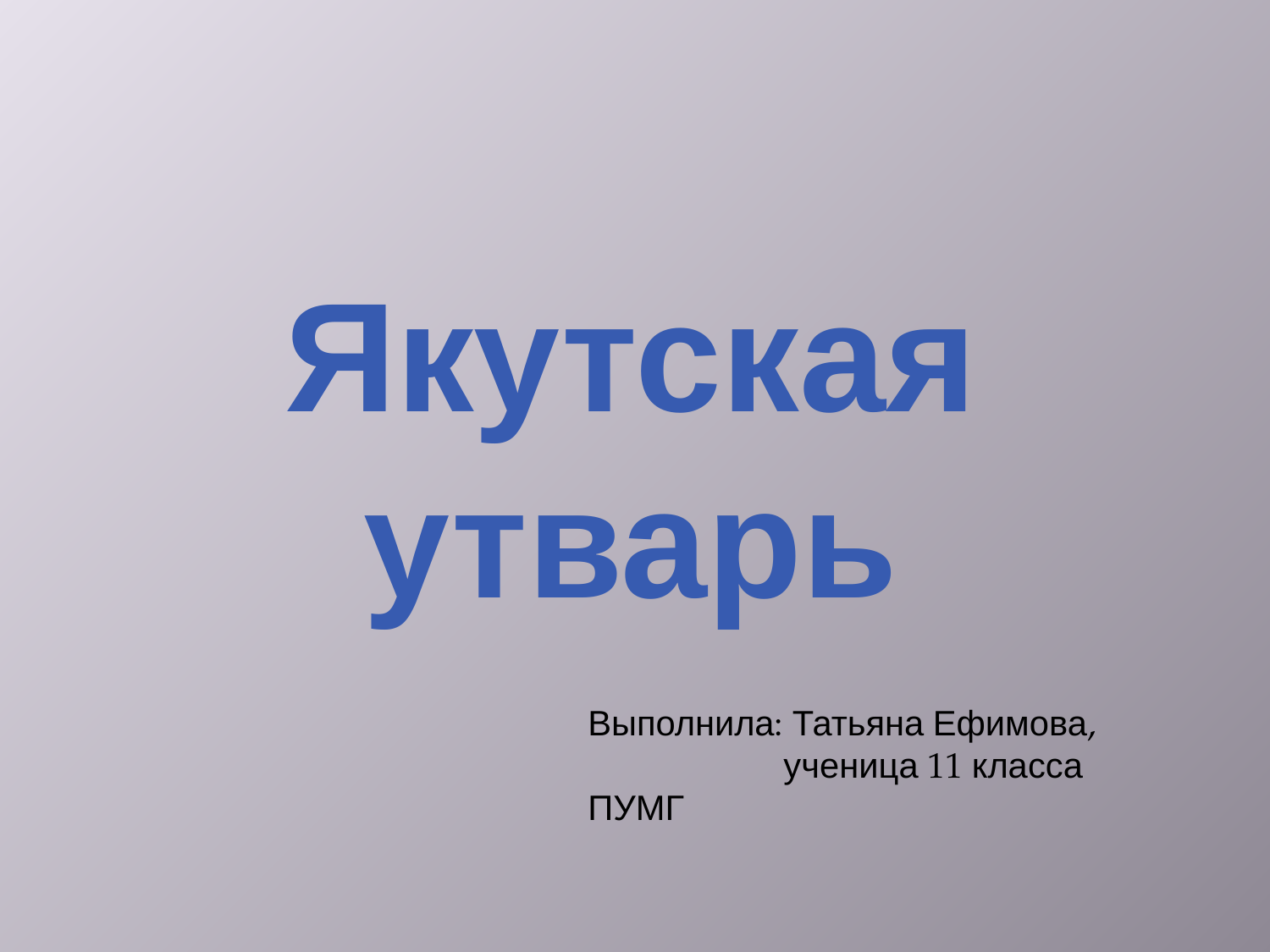

Якутская утварь
Выполнила: Татьяна Ефимова,
                      ученица 11 класса ПУМГ